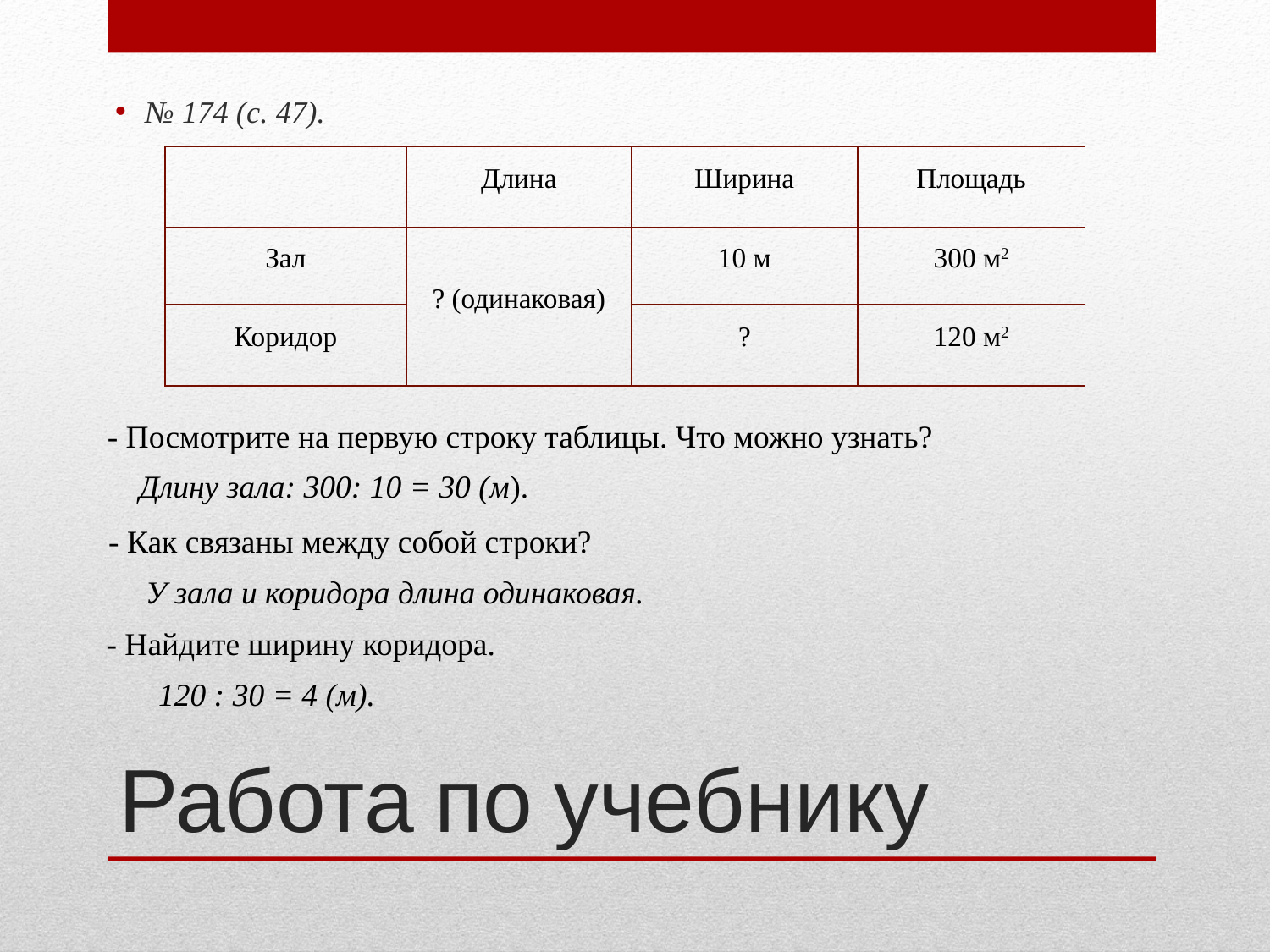

№ 174 (с. 47).
|  | Длина | Ширина | Площадь |
| --- | --- | --- | --- |
| Зал | ? (одинаковая) | 10 м | 300 м2 |
| Коридор |  | ? | 120 м2 |
- Посмотрите на первую строку таблицы. Что можно узнать?
Длину зала: 300: 10 = 30 (м).
- Как связаны между собой строки?
У зала и коридора длина одинаковая.
- Найдите ширину коридора.
120 : 30 = 4 (м).
# Работа по учебнику